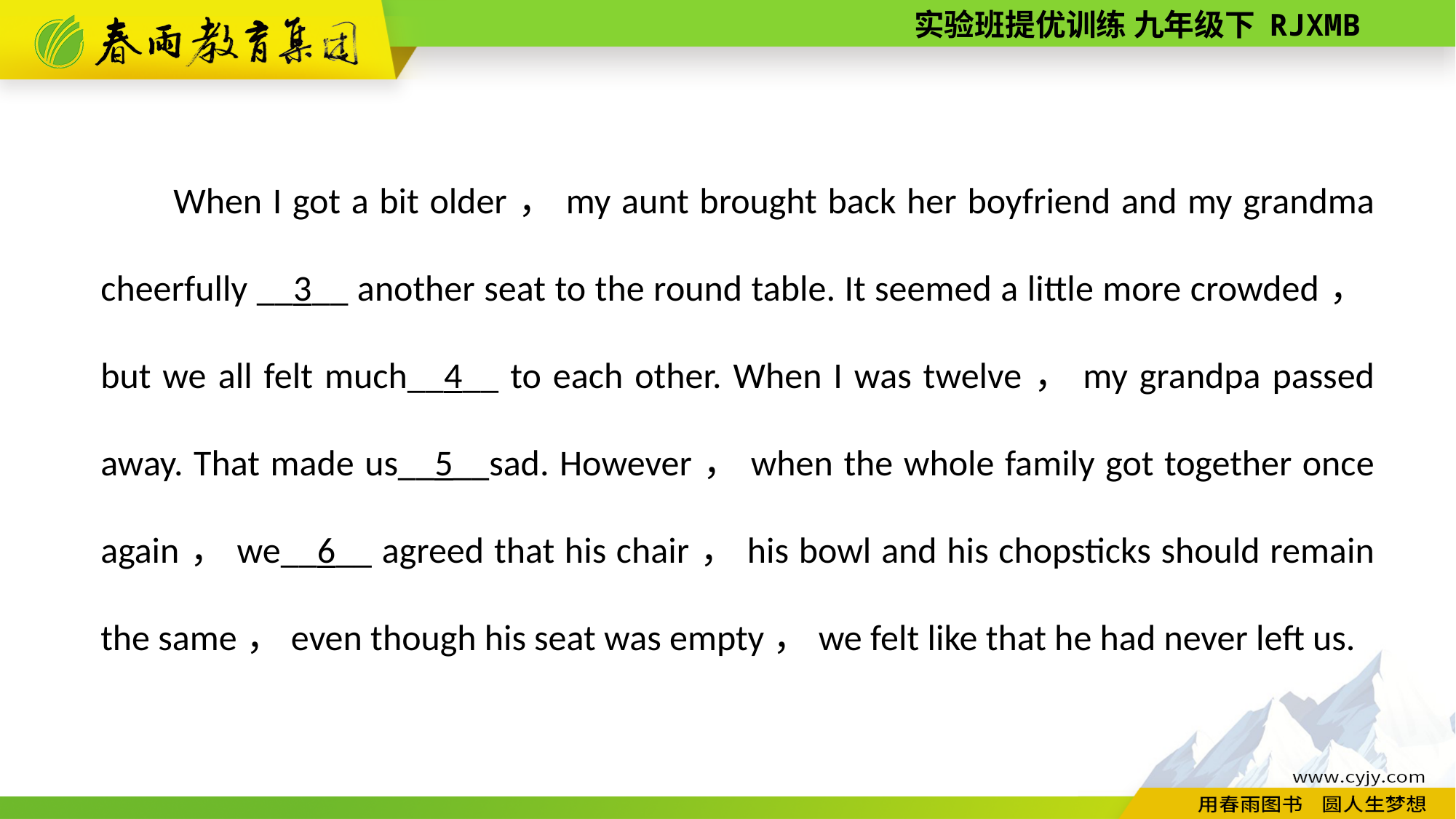

When I got a bit older，my aunt brought back her boyfriend and my grandma cheerfully __3__ another seat to the round table. It seemed a little more crowded，but we all felt much__4__ to each other. When I was twelve，my grandpa passed away. That made us__5__sad. However，when the whole family got together once again，we__6__ agreed that his chair，his bowl and his chopsticks should remain the same，even though his seat was empty，we felt like that he had never left us.